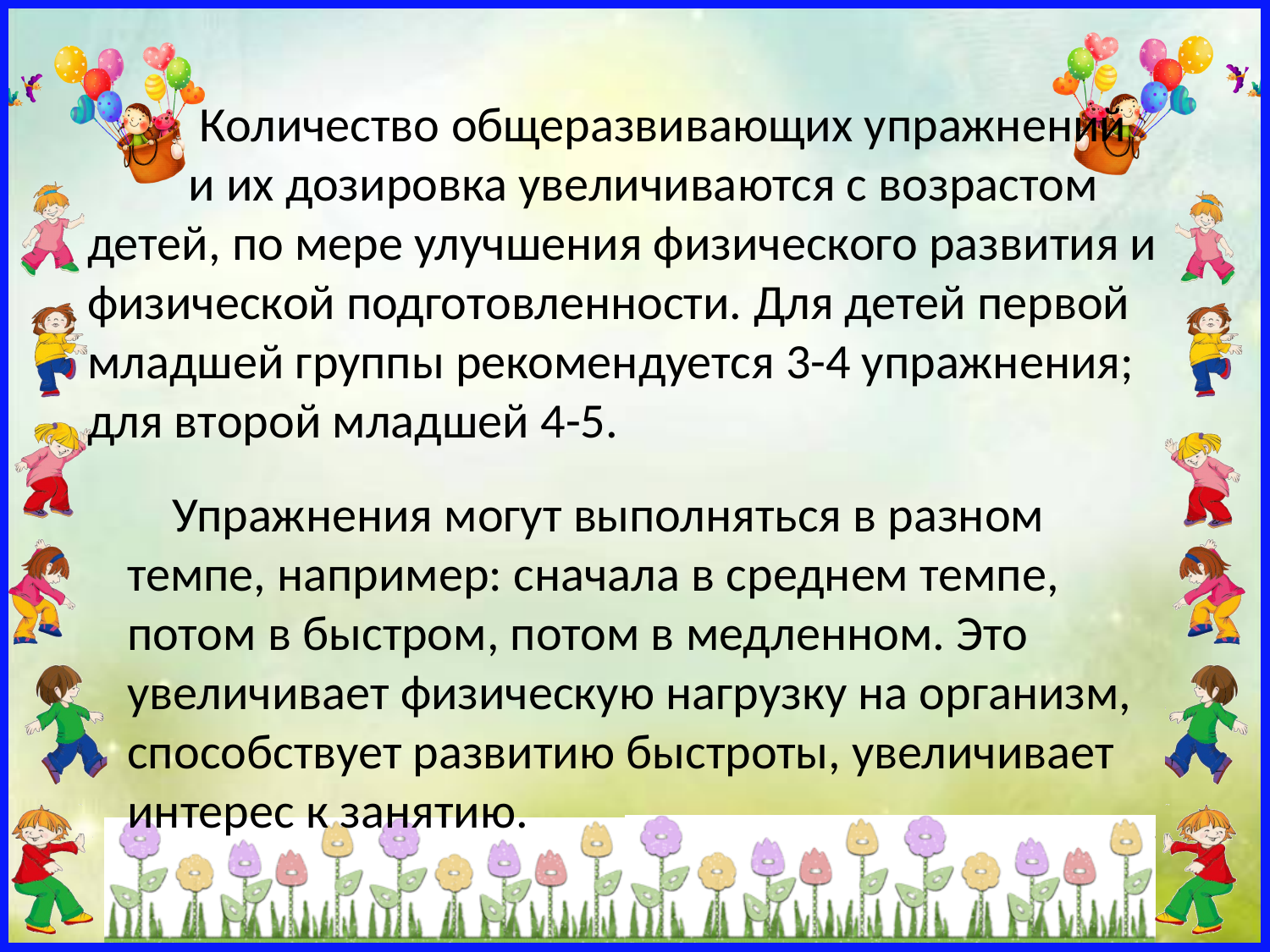

Количество общеразвивающих упражнений
         и их дозировка увеличиваются с возрастом детей, по мере улучшения физического развития и физической подготовленности. Для детей первой младшей группы рекомендуется 3-4 упражнения; для второй младшей 4-5.
    Упражнения могут выполняться в разном темпе, например: сначала в среднем темпе, потом в быстром, потом в медленном. Это увеличивает физическую нагрузку на организм, способствует развитию быстроты, увеличивает интерес к занятию.